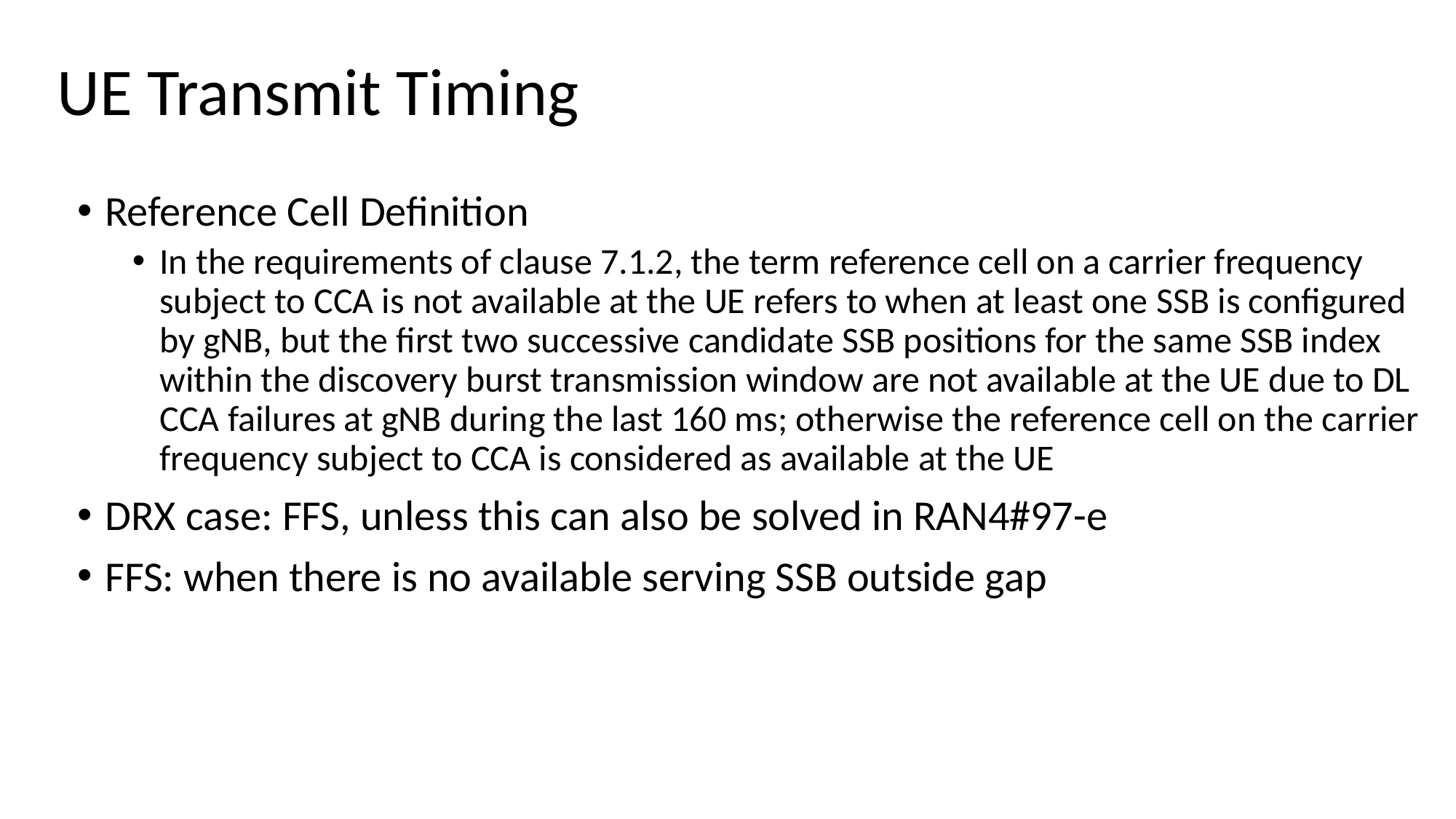

# UE Transmit Timing
Reference Cell Definition
In the requirements of clause 7.1.2, the term reference cell on a carrier frequency subject to CCA is not available at the UE refers to when at least one SSB is configured by gNB, but the first two successive candidate SSB positions for the same SSB index within the discovery burst transmission window are not available at the UE due to DL CCA failures at gNB during the last 160 ms; otherwise the reference cell on the carrier frequency subject to CCA is considered as available at the UE
DRX case: FFS, unless this can also be solved in RAN4#97-e
FFS: when there is no available serving SSB outside gap